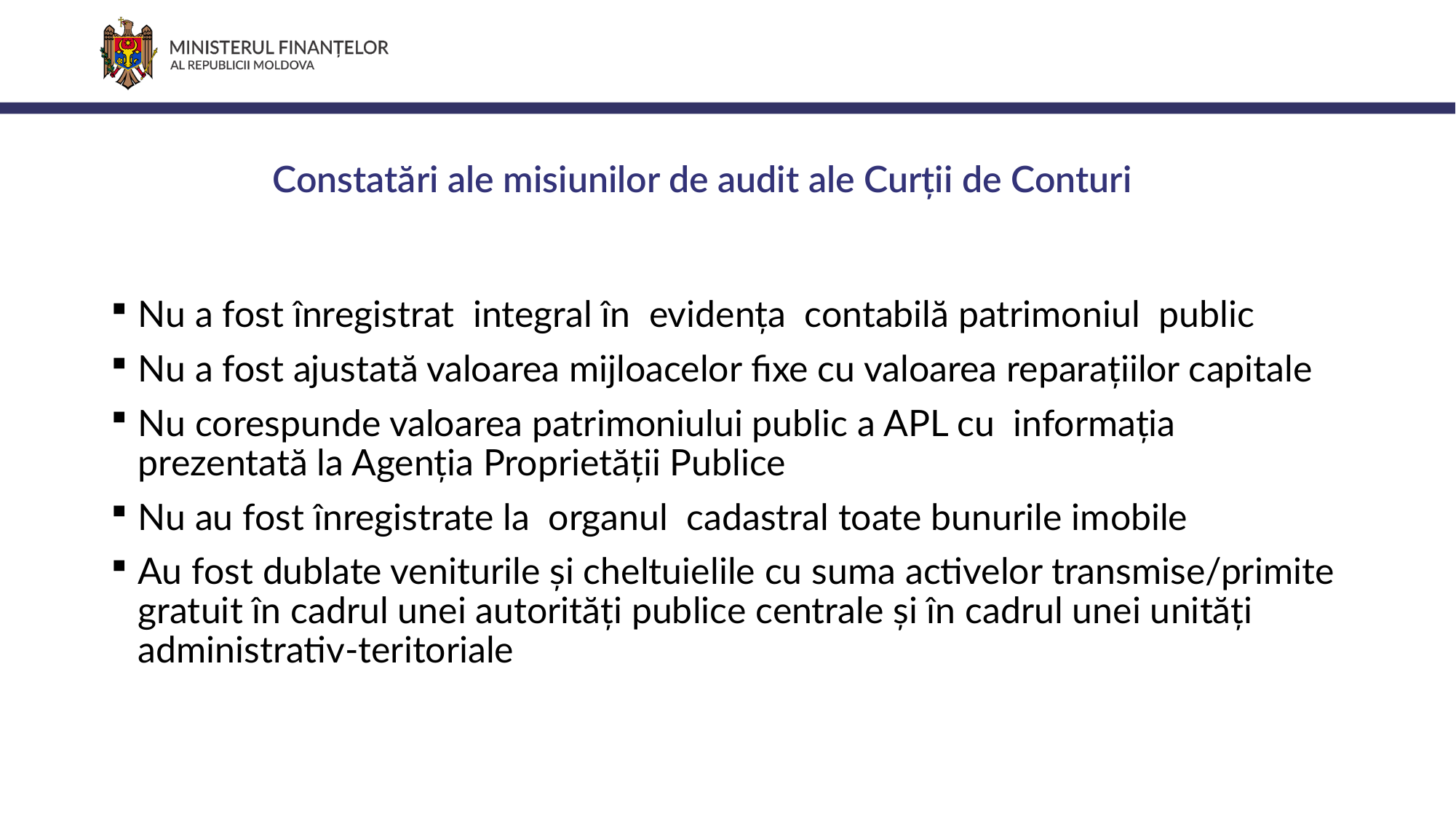

Constatări ale misiunilor de audit ale Curții de Conturi
Nu a fost înregistrat  integral în  evidența  contabilă patrimoniul  public
Nu a fost ajustată valoarea mijloacelor fixe cu valoarea reparațiilor capitale
Nu corespunde valoarea patrimoniului public a APL cu  informația  prezentată la Agenția Proprietății Publice
Nu au fost înregistrate la  organul  cadastral toate bunurile imobile
Au fost dublate veniturile și cheltuielile cu suma activelor transmise/primite gratuit în cadrul unei autorități publice centrale și în cadrul unei unități administrativ-teritoriale